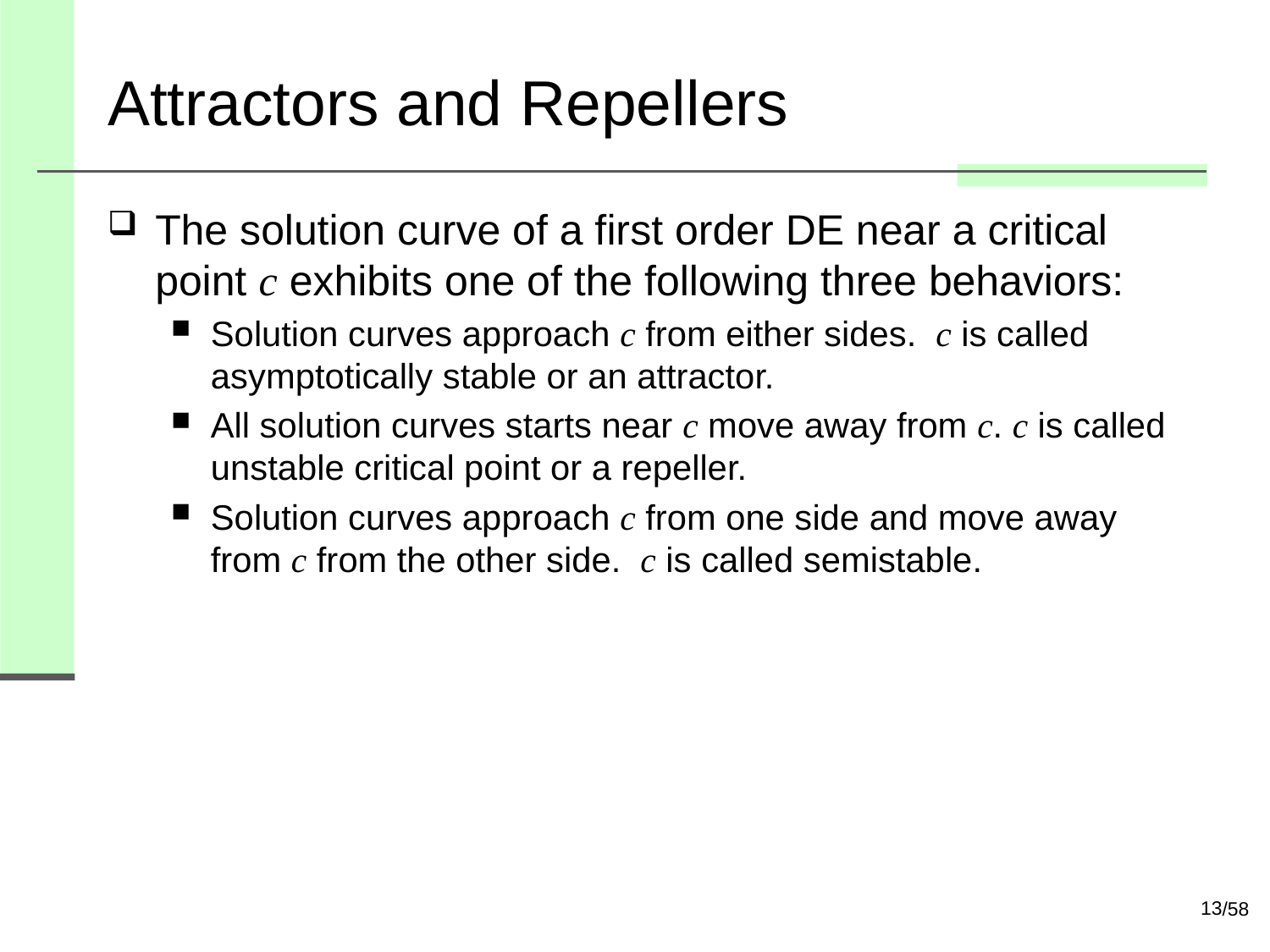

# Attractors and Repellers
The solution curve of a first order DE near a critical point c exhibits one of the following three behaviors:
Solution curves approach c from either sides.  c is called asymptotically stable or an attractor.
All solution curves starts near c move away from c. c is called unstable critical point or a repeller.
Solution curves approach c from one side and move away from c from the other side.  c is called semistable.
13